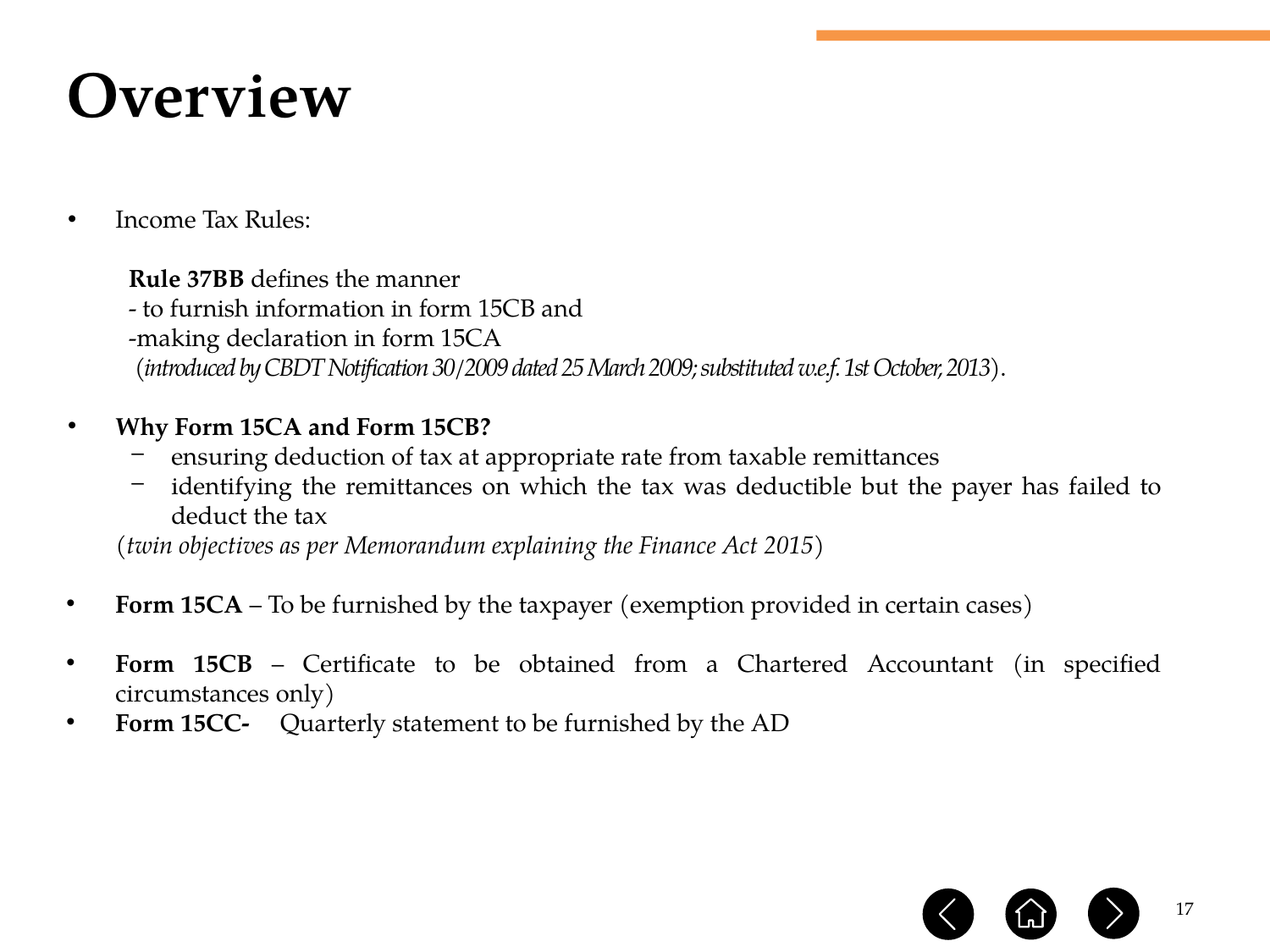

Overview

Income Tax Rules:

Rule 37BB defines the manner
- to furnish information in form 15CB and
-making declaration in form 15CA
 (introduced by CBDT Notification 30/2009 dated 25 March 2009; substituted w.e.f. 1st October, 2013).

Why Form 15CA and Form 15CB?
ensuring deduction of tax at appropriate rate from taxable remittances
identifying the remittances on which the tax was deductible but the payer has failed to deduct the tax
(twin objectives as per Memorandum explaining the Finance Act 2015)

Form 15CA – To be furnished by the taxpayer (exemption provided in certain cases)

Form 15CB – Certificate to be obtained from a Chartered Accountant (in specified circumstances only)
Form 15CC-     Quarterly statement to be furnished by the AD

17